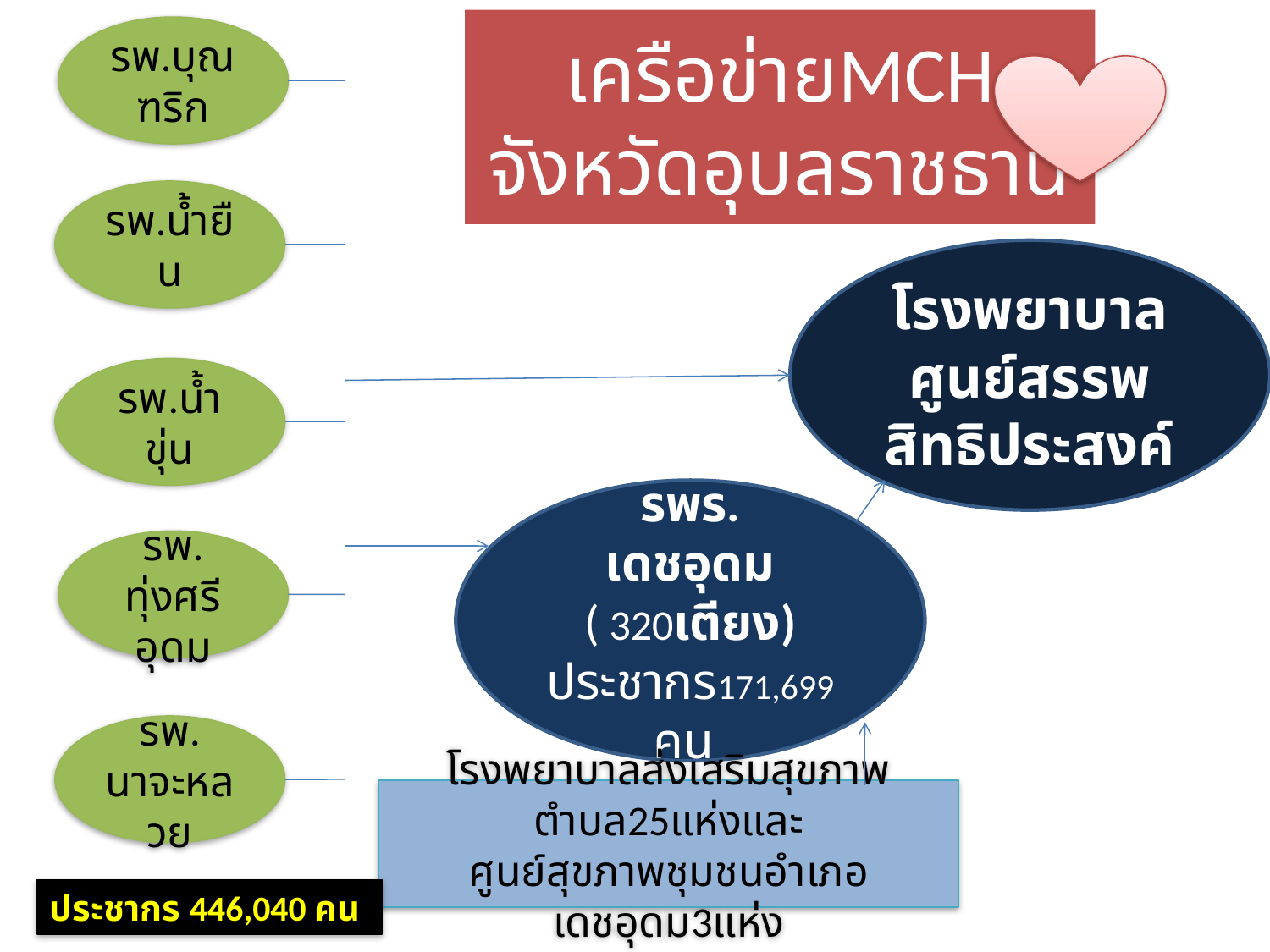

# เครือข่ายMCH จังหวัดอุบลราชธานี
รพ.บุณฑริก

รพ.น้ำยืน
โรงพยาบาลศูนย์สรรพสิทธิประสงค์
รพ.น้ำขุ่น
รพร.
เดชอุดม
( 320เตียง)
ประชากร171,699 คน
รพ.
ทุ่งศรีอุดม
รพ.
นาจะหลวย
โรงพยาบาลส่งเสริมสุขภาพตำบล25แห่งและ
ศูนย์สุขภาพชุมชนอำเภอเดชอุดม3แห่ง
ประชากร 446,040 คน